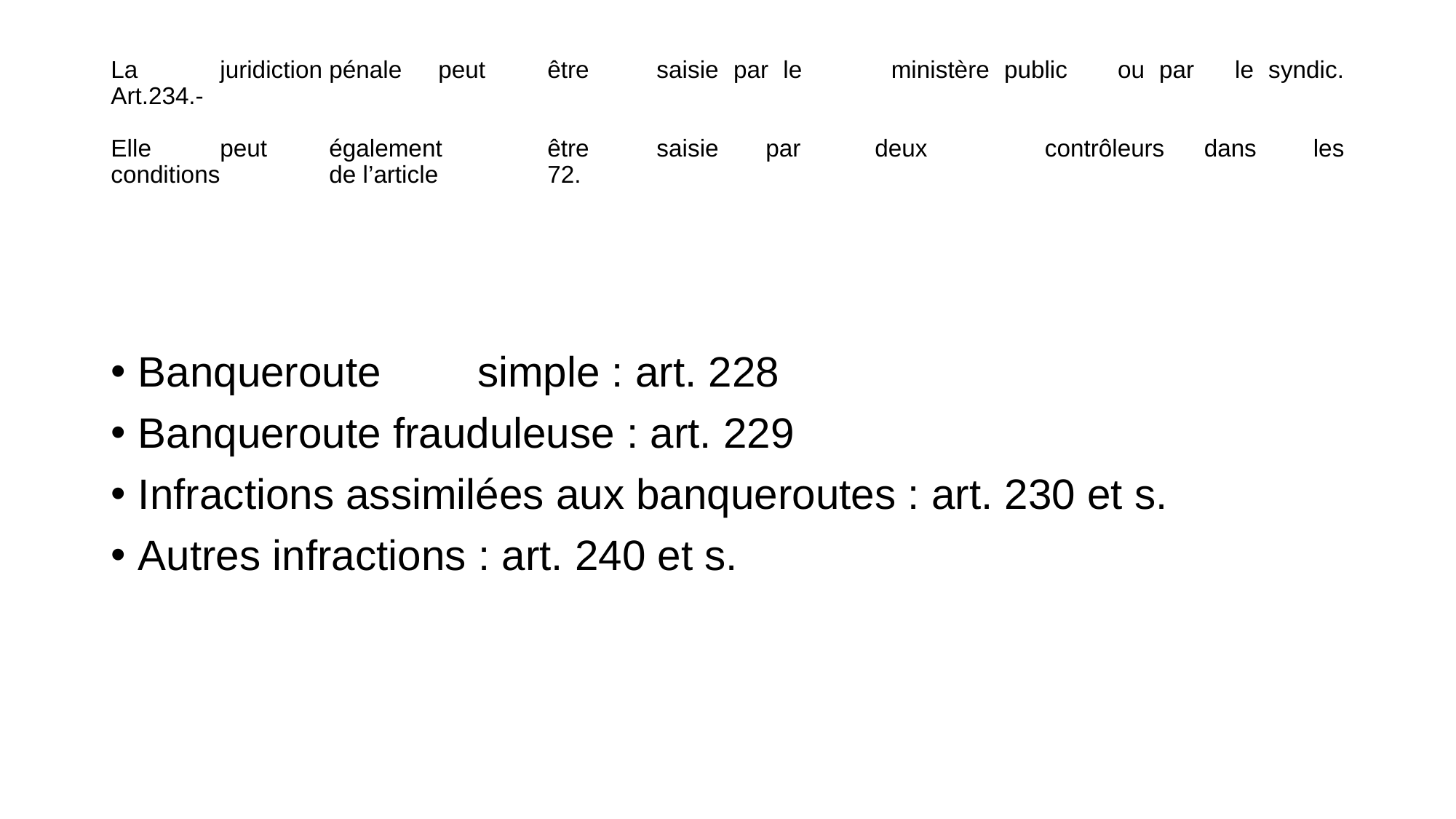

# La	juridiction	pénale	peut	être	saisie par le	ministère public	ou par	le syndic. Art.234.‐ Elle	peut	également	être	saisie	par	deux contrôleurs	dans	les conditions	de l’article	72.

Banqueroute	 simple : art. 228
Banqueroute frauduleuse : art. 229
Infractions assimilées aux banqueroutes : art. 230 et s.
Autres infractions : art. 240 et s.